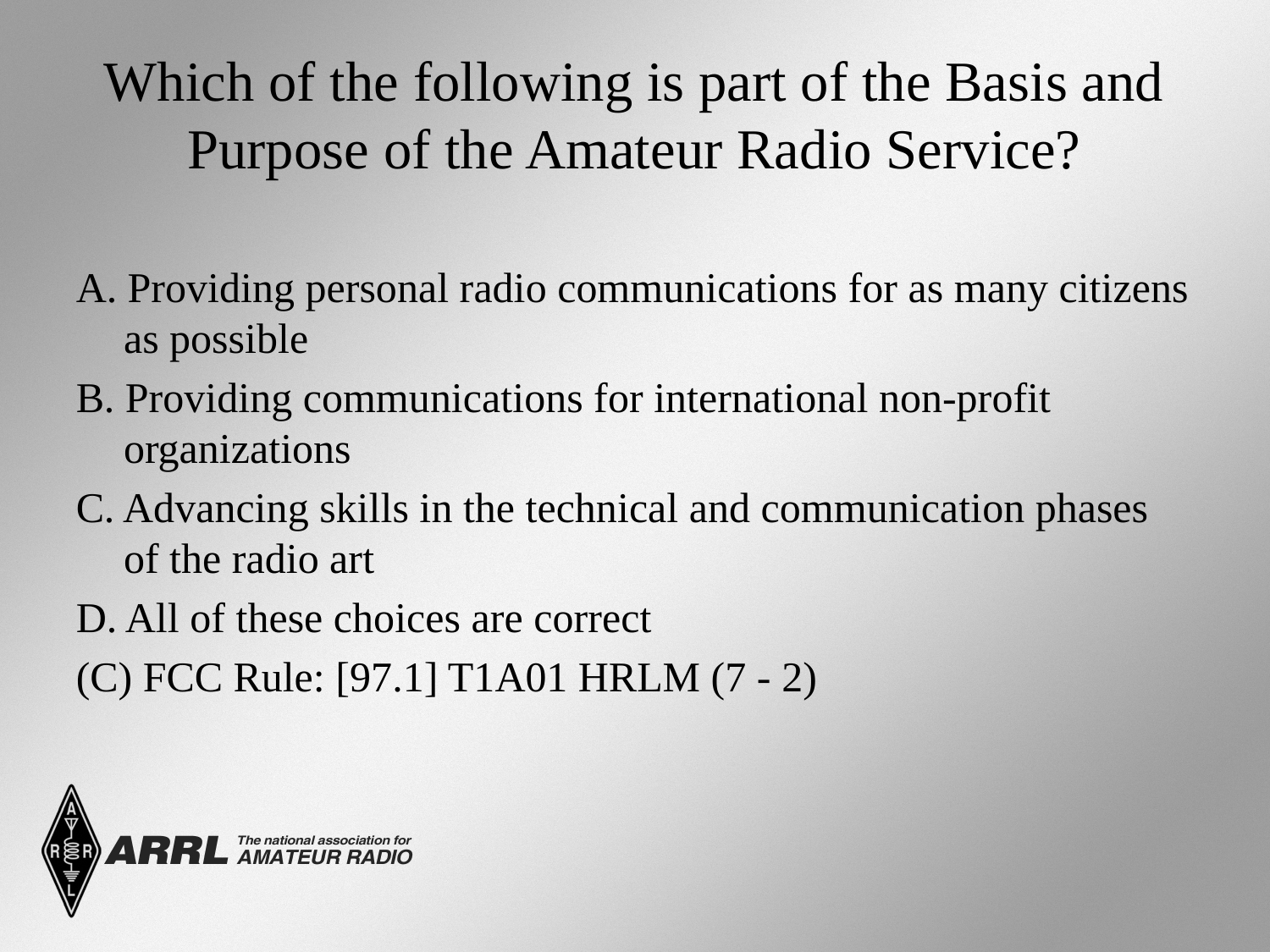

# Which of the following is part of the Basis and Purpose of the Amateur Radio Service?
A. Providing personal radio communications for as many citizens as possible
B. Providing communications for international non-profit organizations
C. Advancing skills in the technical and communication phases of the radio art
D. All of these choices are correct
(C) FCC Rule: [97.1] T1A01 HRLM (7 - 2)